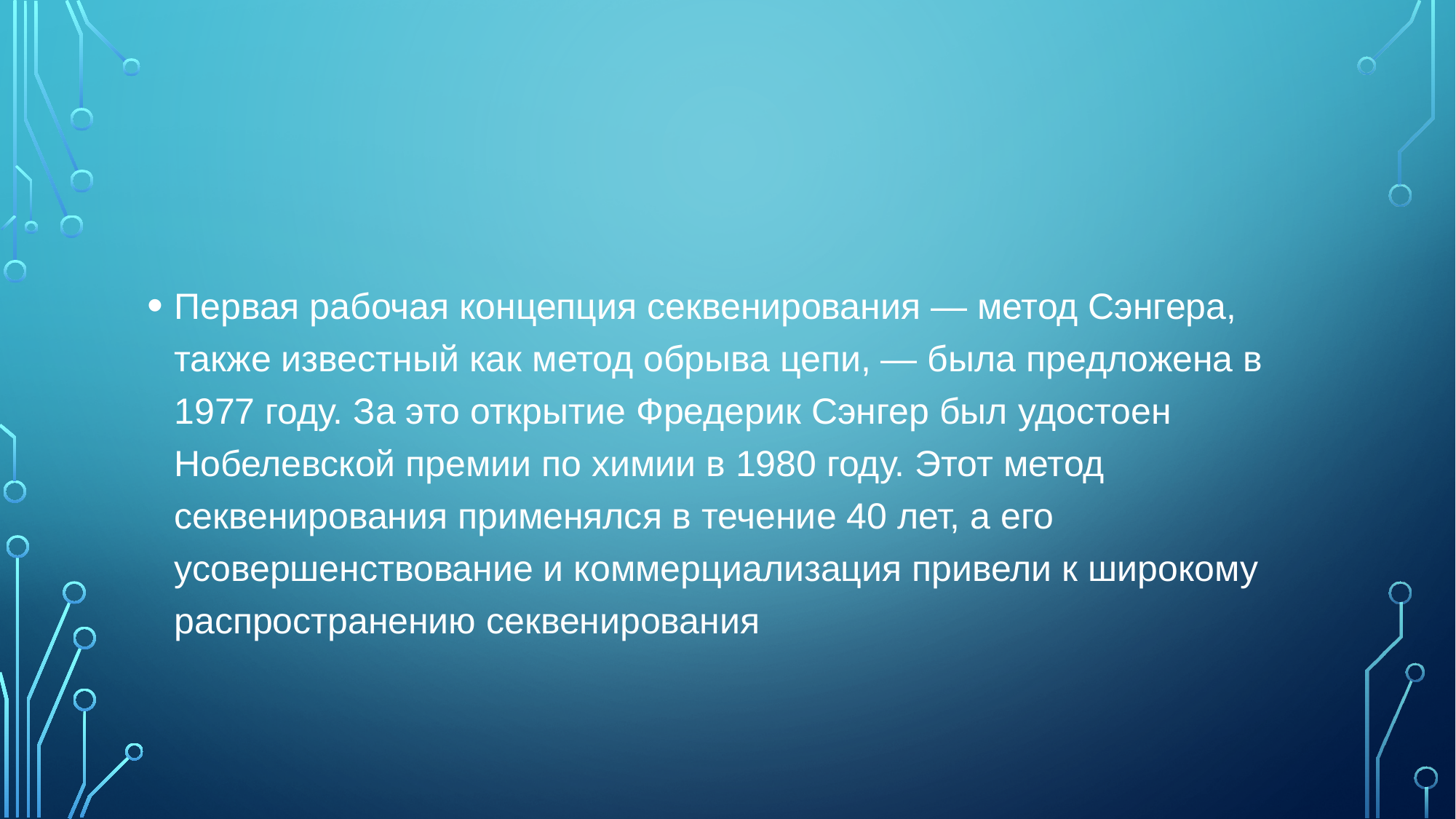

#
Первая рабочая концепция секвенирования — метод Сэнгера, также известный как метод обрыва цепи, — была предложена в 1977 году. За это открытие Фредерик Сэнгер был удостоен Нобелевской премии по химии в 1980 году. Этот метод секвенирования применялся в течение 40 лет, а его усовершенствование и коммерциализация привели к широкому распространению секвенирования